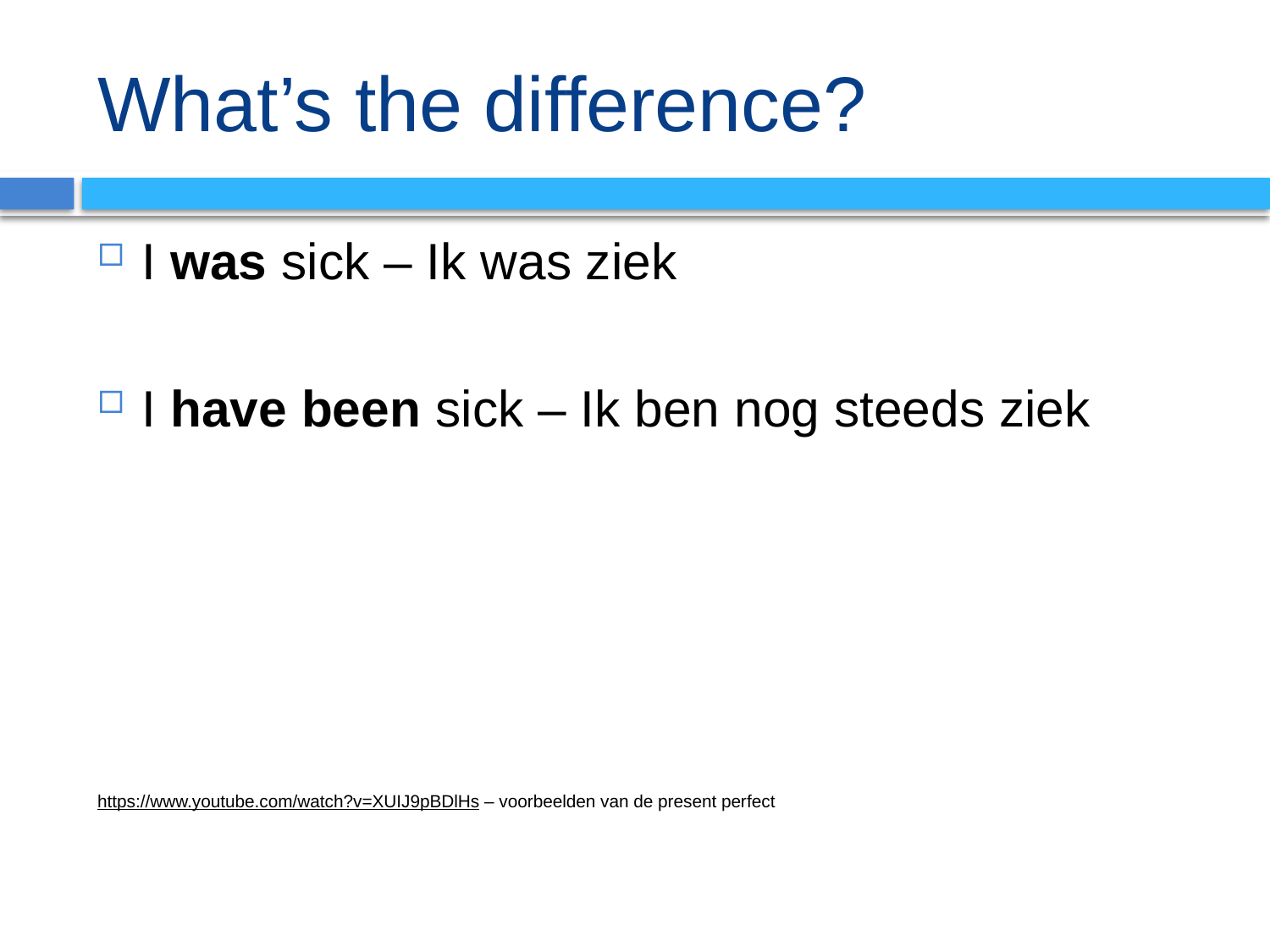

# What’s the difference?
I was sick – Ik was ziek

I have been sick – Ik ben nog steeds ziek

https://www.youtube.com/watch?v=XUIJ9pBDlHs – voorbeelden van de present perfect